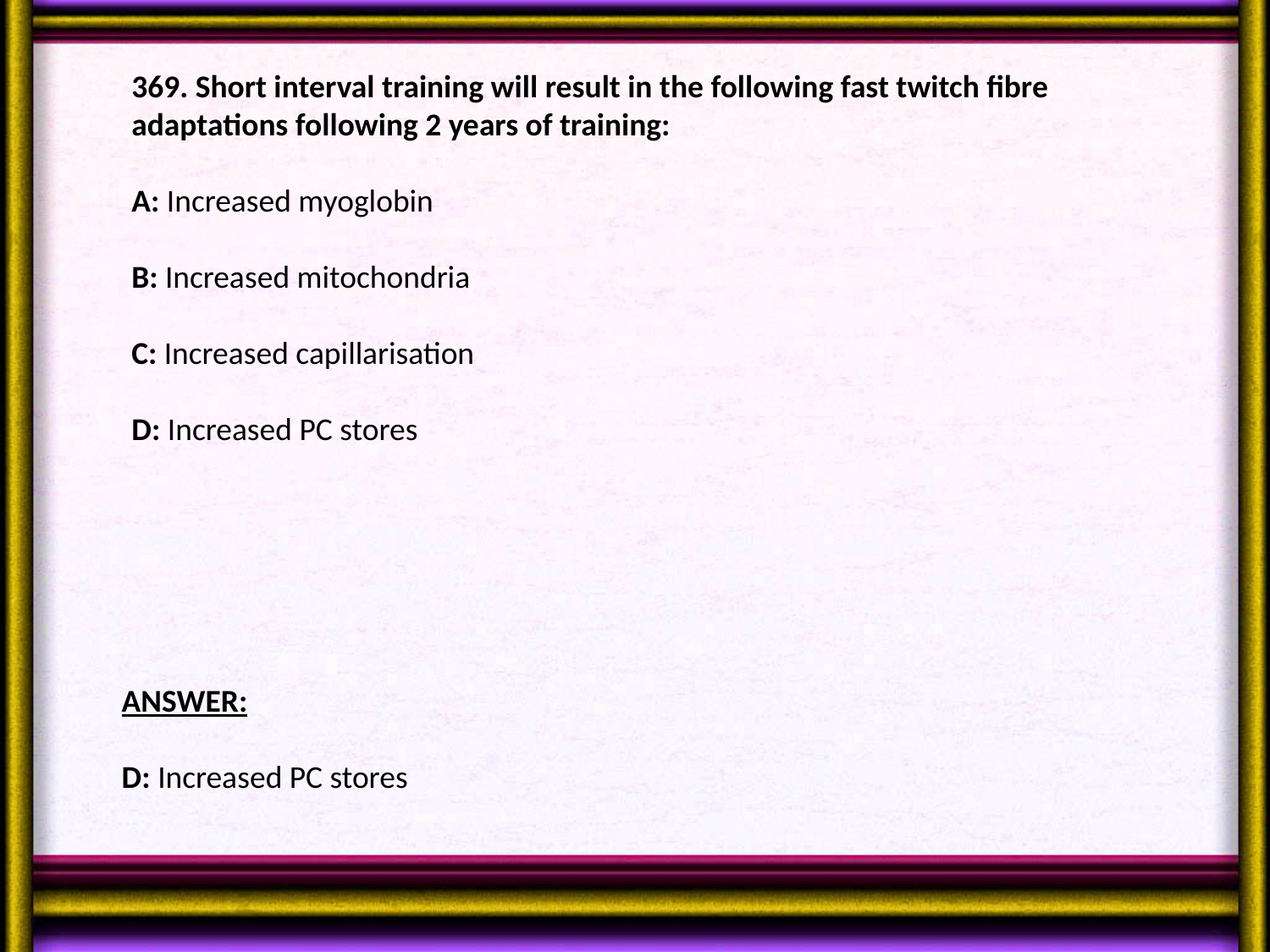

369. Short interval training will result in the following fast twitch fibre adaptations following 2 years of training:

A: Increased myoglobin

B: Increased mitochondria

C: Increased capillarisation

D: Increased PC stores

ANSWER:

D: Increased PC stores